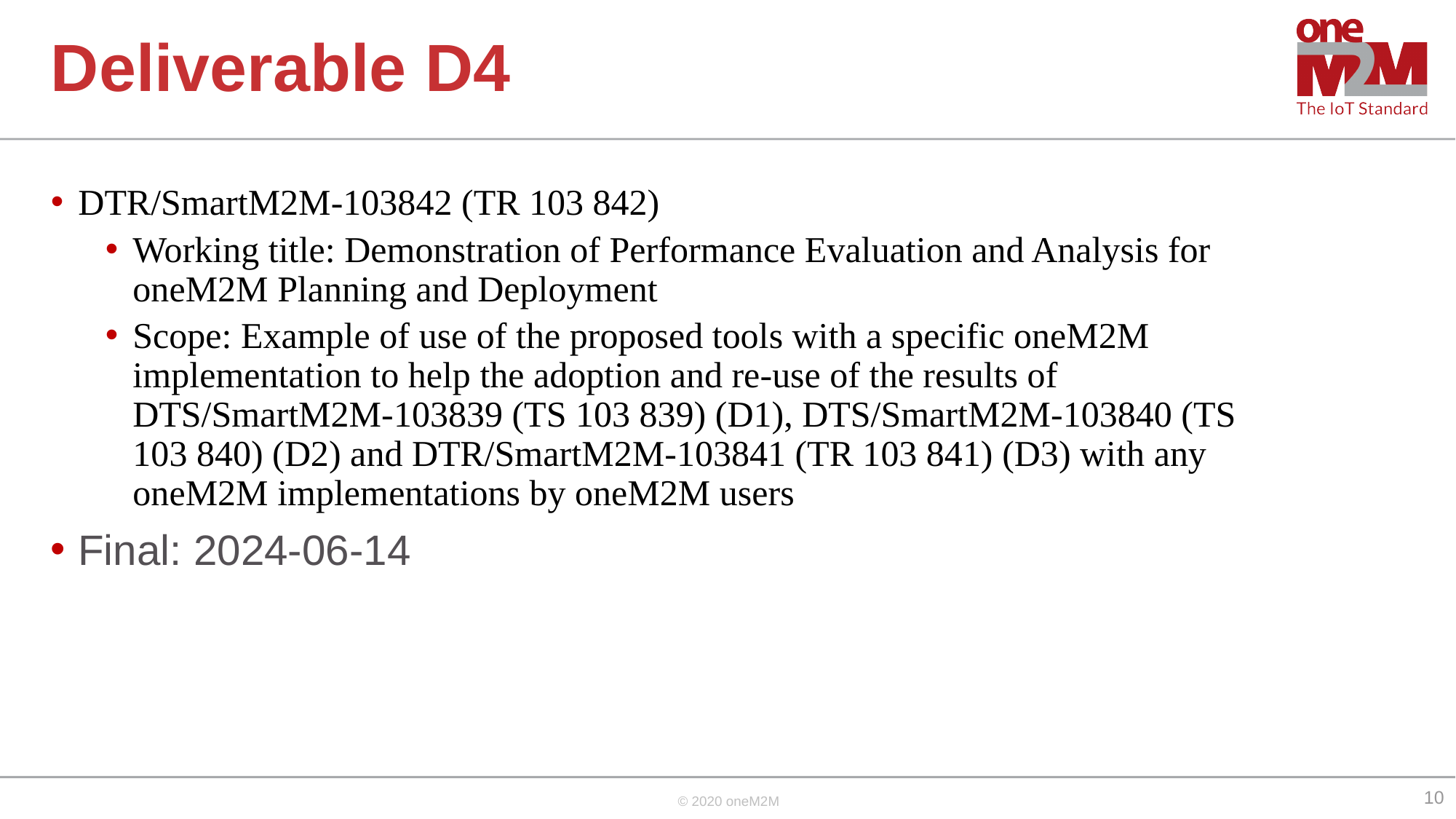

# Deliverable D4
DTR/SmartM2M-103842 (TR 103 842)
Working title: Demonstration of Performance Evaluation and Analysis for oneM2M Planning and Deployment
Scope: Example of use of the proposed tools with a specific oneM2M implementation to help the adoption and re-use of the results of DTS/SmartM2M-103839 (TS 103 839) (D1), DTS/SmartM2M-103840 (TS 103 840) (D2) and DTR/SmartM2M-103841 (TR 103 841) (D3) with any oneM2M implementations by oneM2M users
Final: 2024-06-14

10